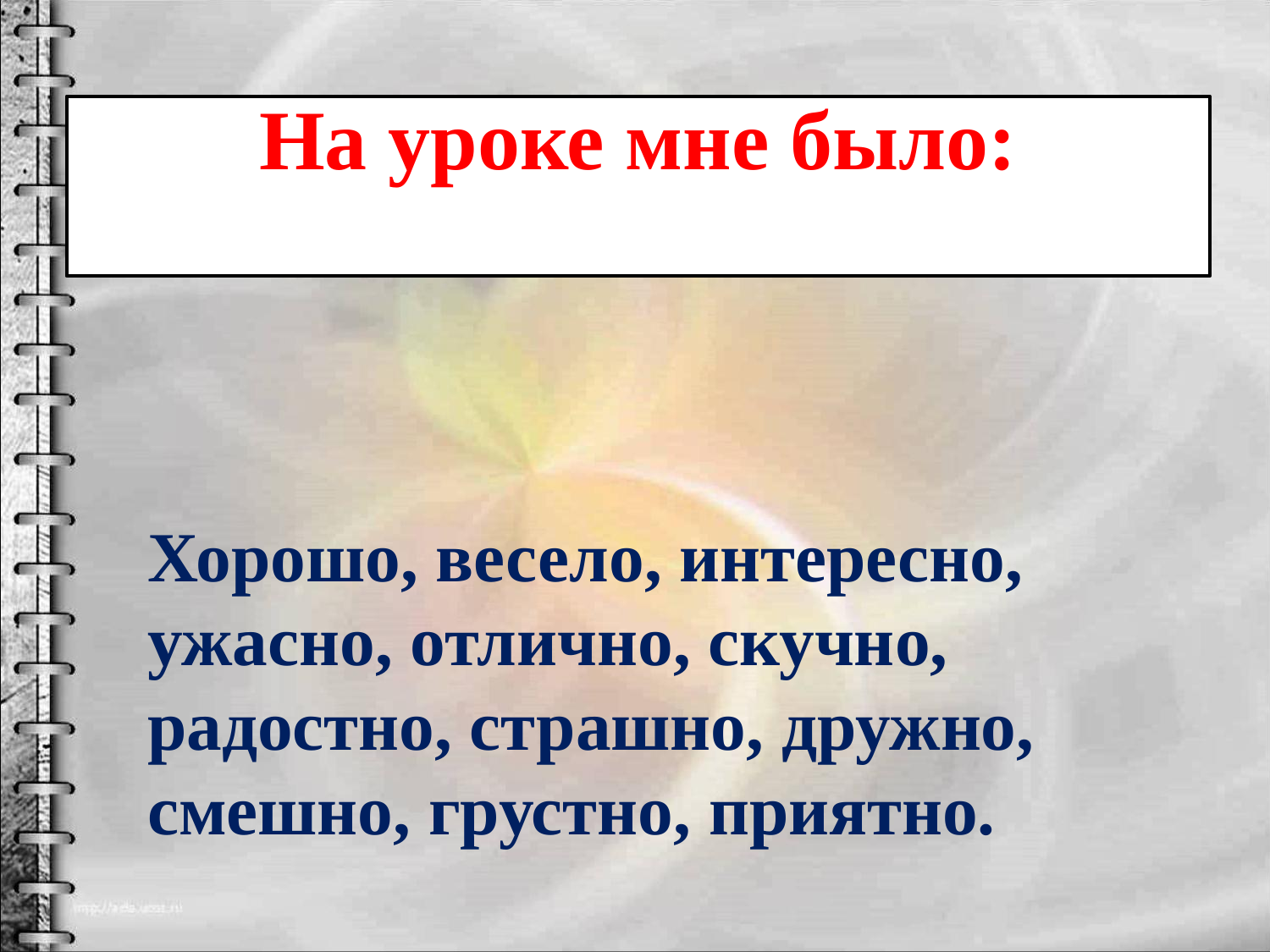

# На уроке мне было:

Хорошо, весело, интересно, ужасно, отлично, скучно, радостно, страшно, дружно, смешно, грустно, приятно.